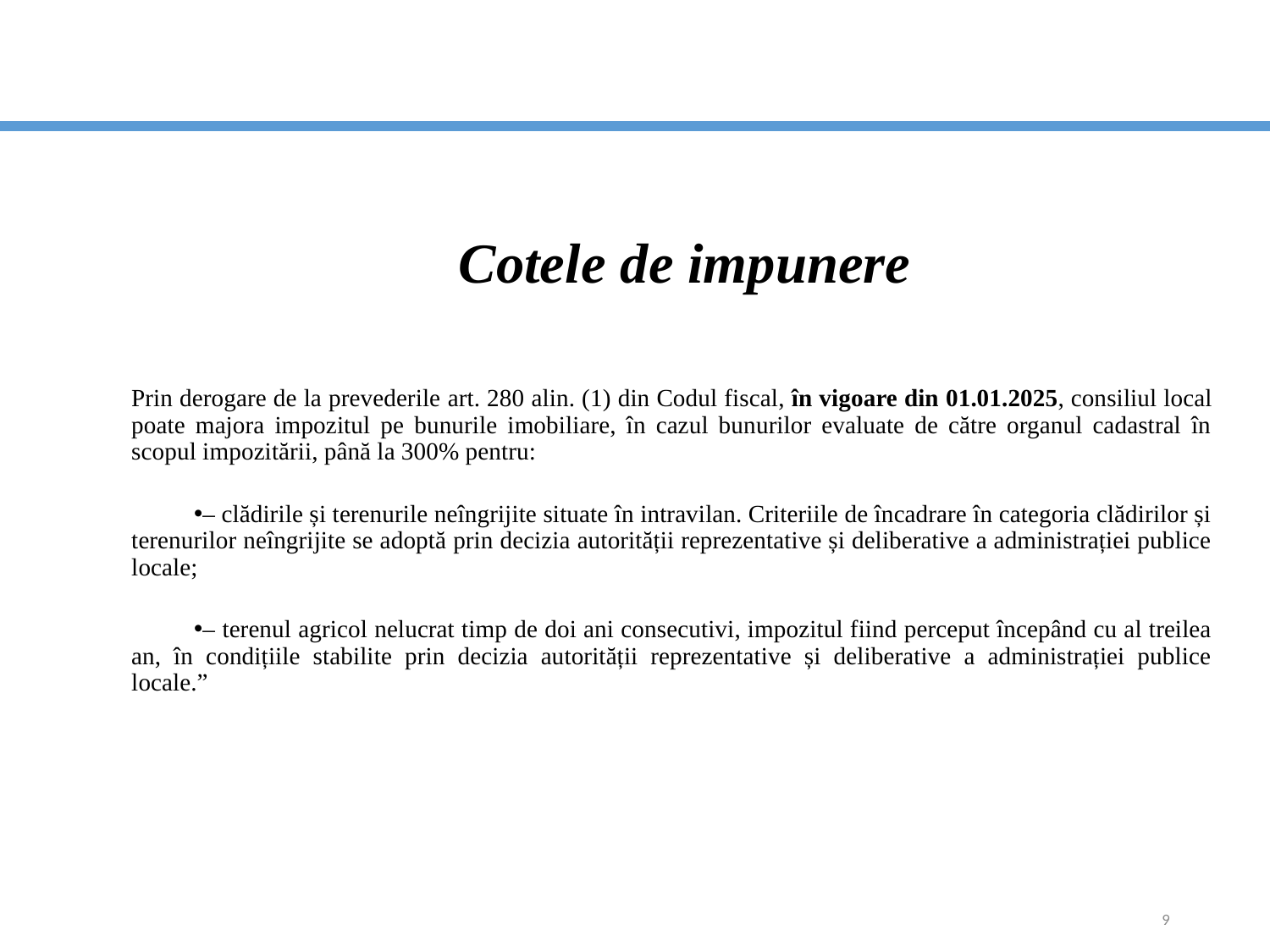

Cotele de impunere

Prin derogare de la prevederile art. 280 alin. (1) din Codul fiscal, în vigoare din 01.01.2025, consiliul local poate majora impozitul pe bunurile imobiliare, în cazul bunurilor evaluate de către organul cadastral în scopul impozitării, până la 300% pentru:

‒ clădirile și terenurile neîngrijite situate în intravilan. Criteriile de încadrare în categoria clădirilor și terenurilor neîngrijite se adoptă prin decizia autorității reprezentative și deliberative a administrației publice locale;

‒ terenul agricol nelucrat timp de doi ani consecutivi, impozitul fiind perceput începând cu al treilea an, în condițiile stabilite prin decizia autorității reprezentative și deliberative a administrației publice locale.”

9